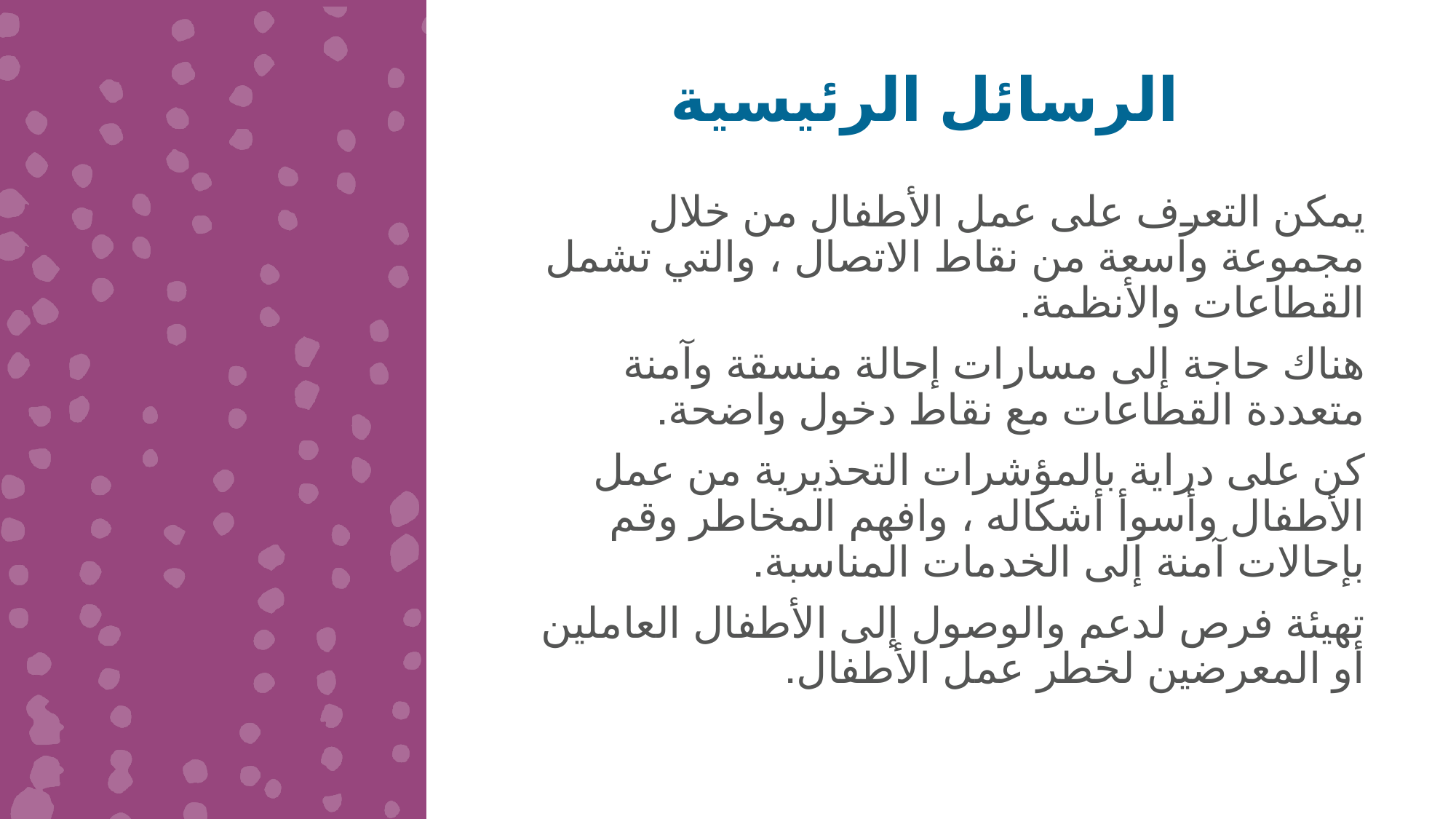

الرسائل الرئيسية
يمكن التعرف على عمل الأطفال من خلال مجموعة واسعة من نقاط الاتصال ، والتي تشمل القطاعات والأنظمة.
هناك حاجة إلى مسارات إحالة منسقة وآمنة متعددة القطاعات مع نقاط دخول واضحة.
كن على دراية بالمؤشرات التحذيرية من عمل الأطفال وأسوأ أشكاله ، وافهم المخاطر وقم بإحالات آمنة إلى الخدمات المناسبة.
تهيئة فرص لدعم والوصول إلى الأطفال العاملين أو المعرضين لخطر عمل الأطفال.